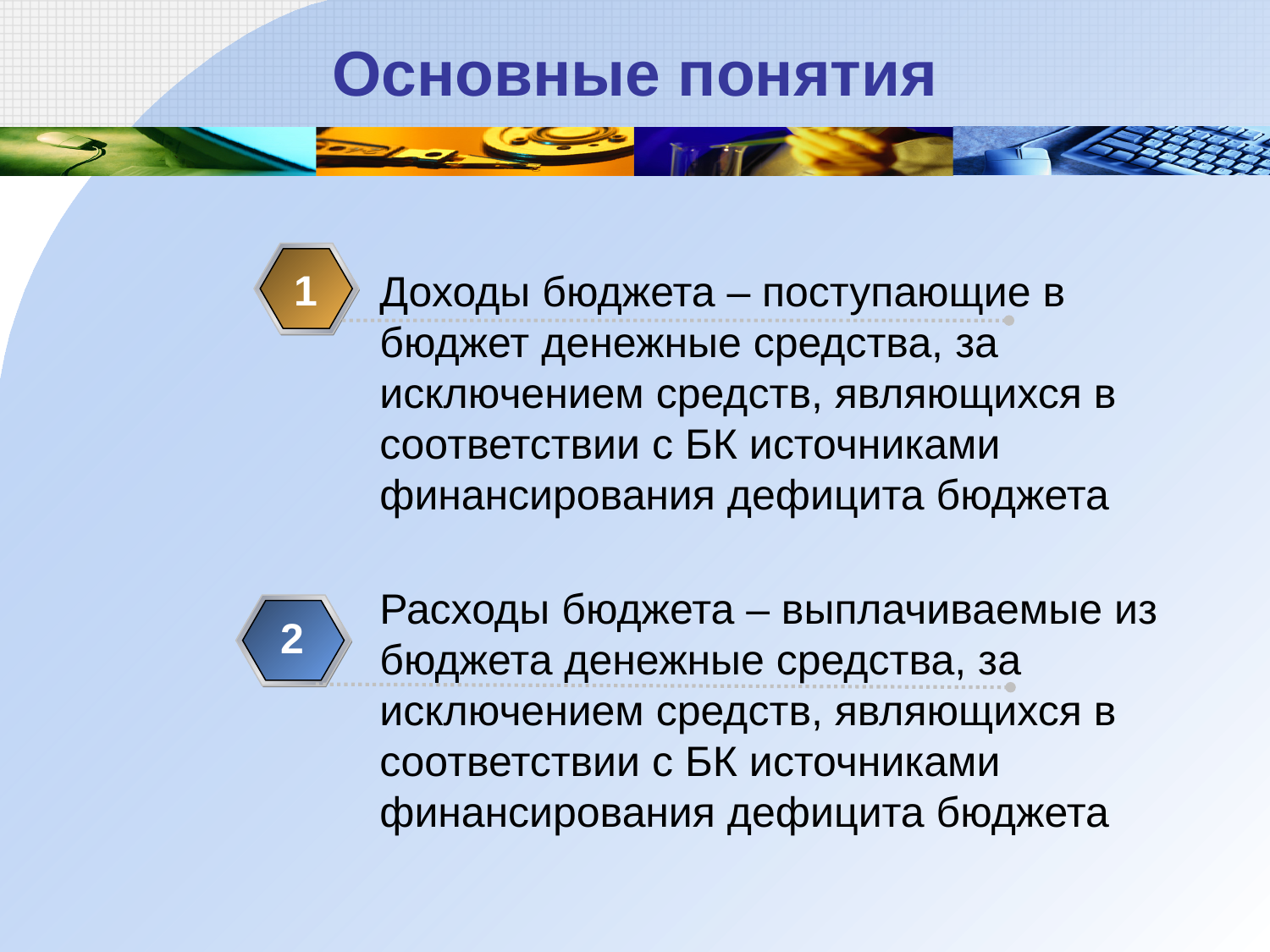

# Основные понятия

1
Доходы бюджета – поступающие в бюджет денежные средства, за исключением средств, являющихся в соответствии с БК источниками финансирования дефицита бюджета

Расходы бюджета – выплачиваемые из бюджета денежные средства, за исключением средств, являющихся в соответствии с БК источниками финансирования дефицита бюджета

2